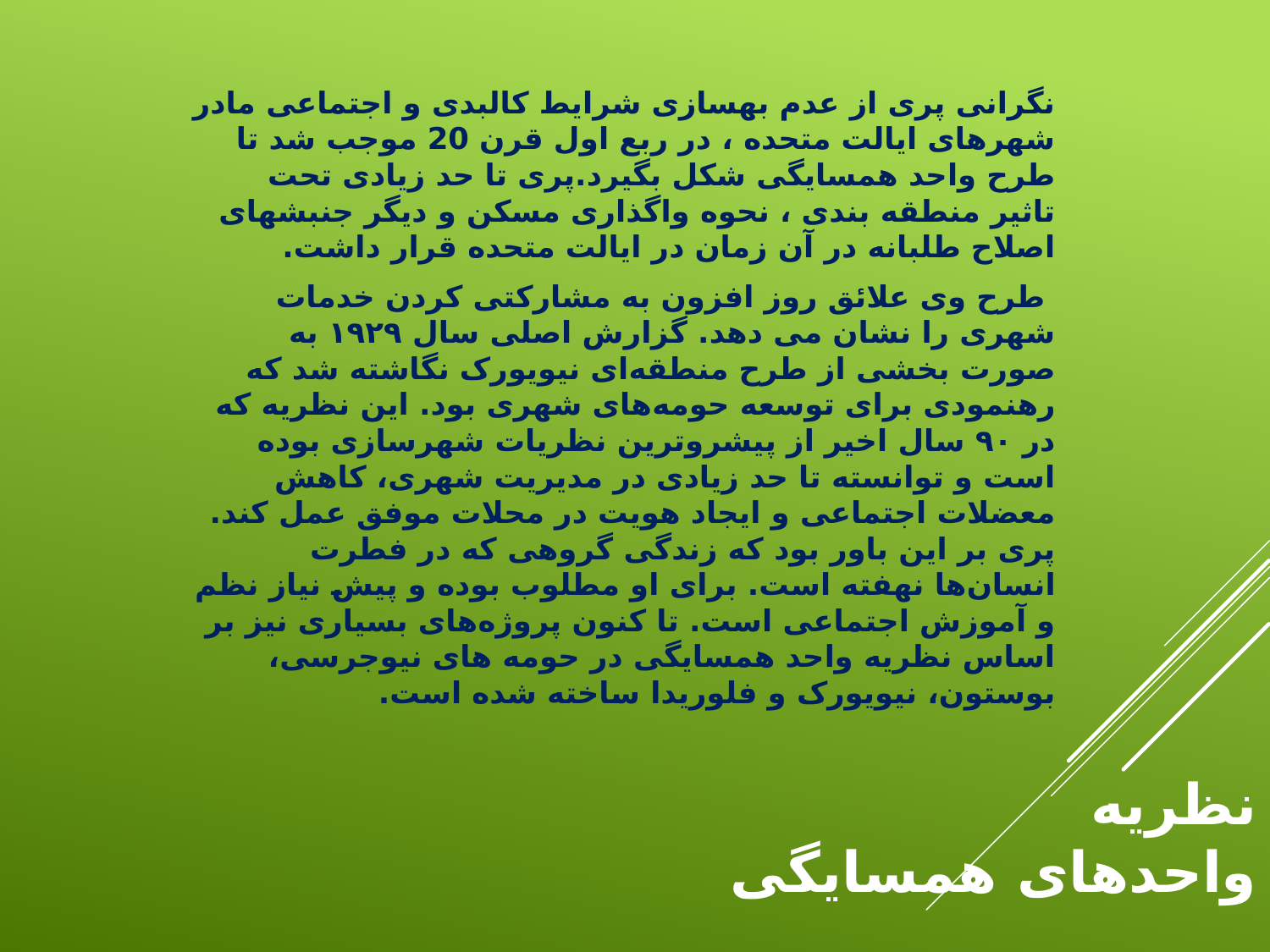

نگرانی پری از عدم بهسازی شرایط کالبدی و اجتماعی مادر شهرهای ایالت متحده ، در ربع اول قرن 20 موجب شد تا طرح واحد همسایگی شکل بگیرد.پری تا حد زیادی تحت تاثیر منطقه بندی ، نحوه واگذاری مسکن و دیگر جنبشهای اصلاح طلبانه در آن زمان در ایالت متحده قرار داشت.
 طرح وی علائق روز افزون به مشارکتی کردن خدمات شهری را نشان می دهد. گزارش اصلی سال ۱۹۲۹ به صورت بخشی از طرح منطقه‌ای نیویورک نگاشته شد که رهنمودی برای توسعه حومه‌های شهری بود. این نظریه که در ۹۰ سال اخیر از پیشروترین نظریات شهرسازی بوده است و توانسته تا حد زیادی در مدیریت شهری، کاهش معضلات اجتماعی و ایجاد هویت در محلات موفق عمل کند. پری بر این باور بود که زندگی گروهی که در فطرت انسان‌ها نهفته است. برای او مطلوب بوده و پیش نیاز نظم و آموزش اجتماعی است. تا کنون پروژه‌های بسیاری نیز بر اساس نظریه واحد همسایگی در حومه های نیوجرسی، بوستون، نیویورک و فلوریدا ساخته شده است.
# نظریه واحدهای همسایگی